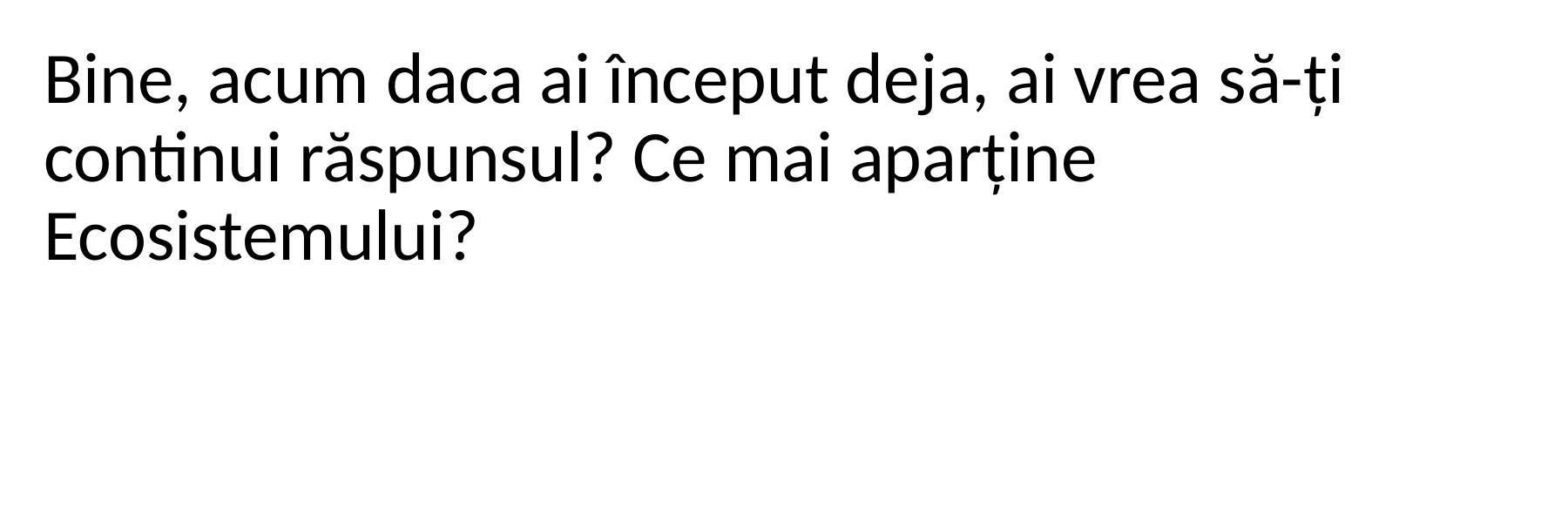

Bine, acum daca ai început deja, ai vrea să-ți continui răspunsul? Ce mai aparține Ecosistemului?